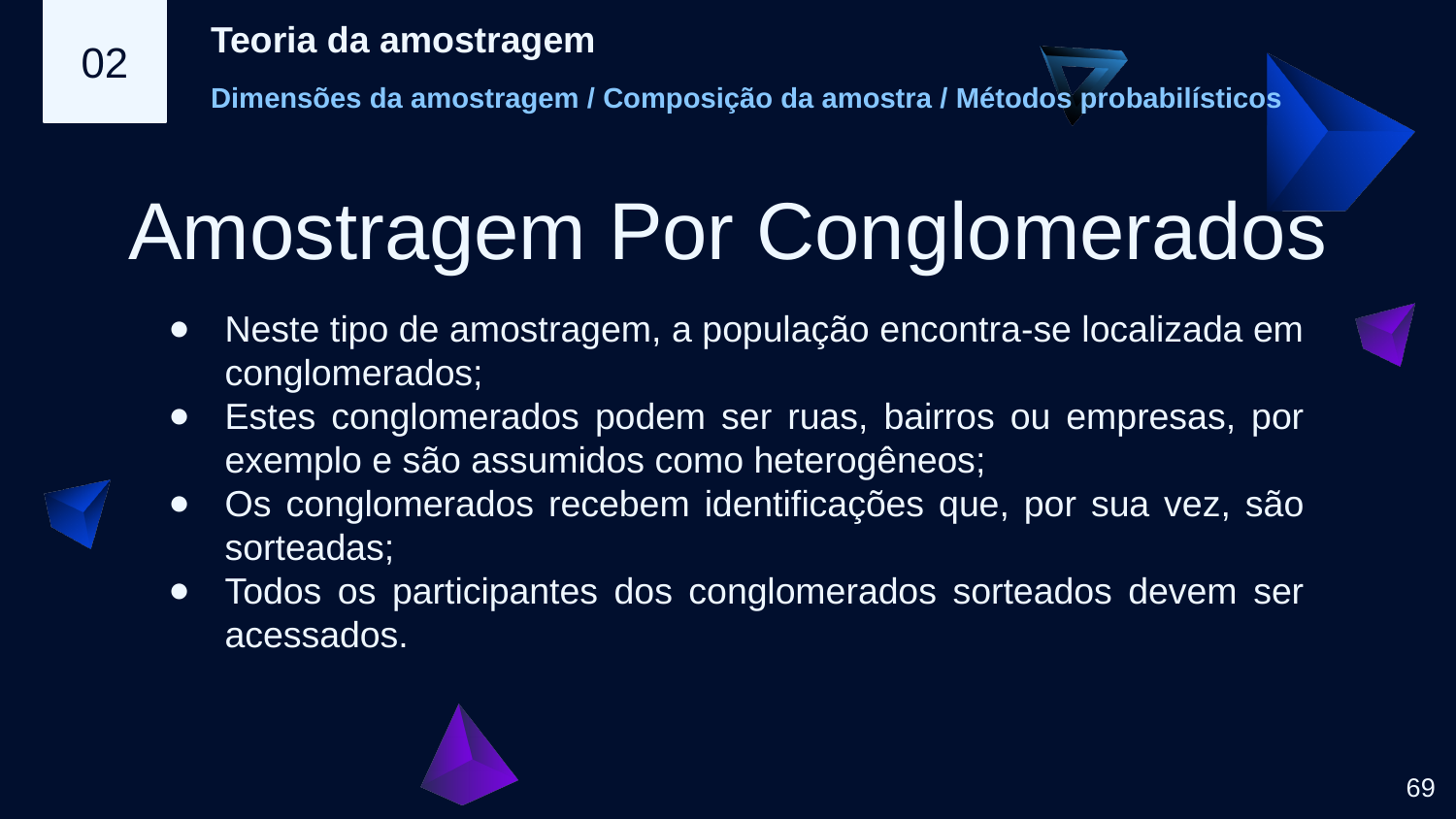

02
Teoria da amostragem
Dimensões da amostragem / Composição da amostra / Métodos probabilísticos
# Amostragem Por Conglomerados
Neste tipo de amostragem, a população encontra-se localizada em conglomerados;
Estes conglomerados podem ser ruas, bairros ou empresas, por exemplo e são assumidos como heterogêneos;
Os conglomerados recebem identificações que, por sua vez, são sorteadas;
Todos os participantes dos conglomerados sorteados devem ser acessados.

69